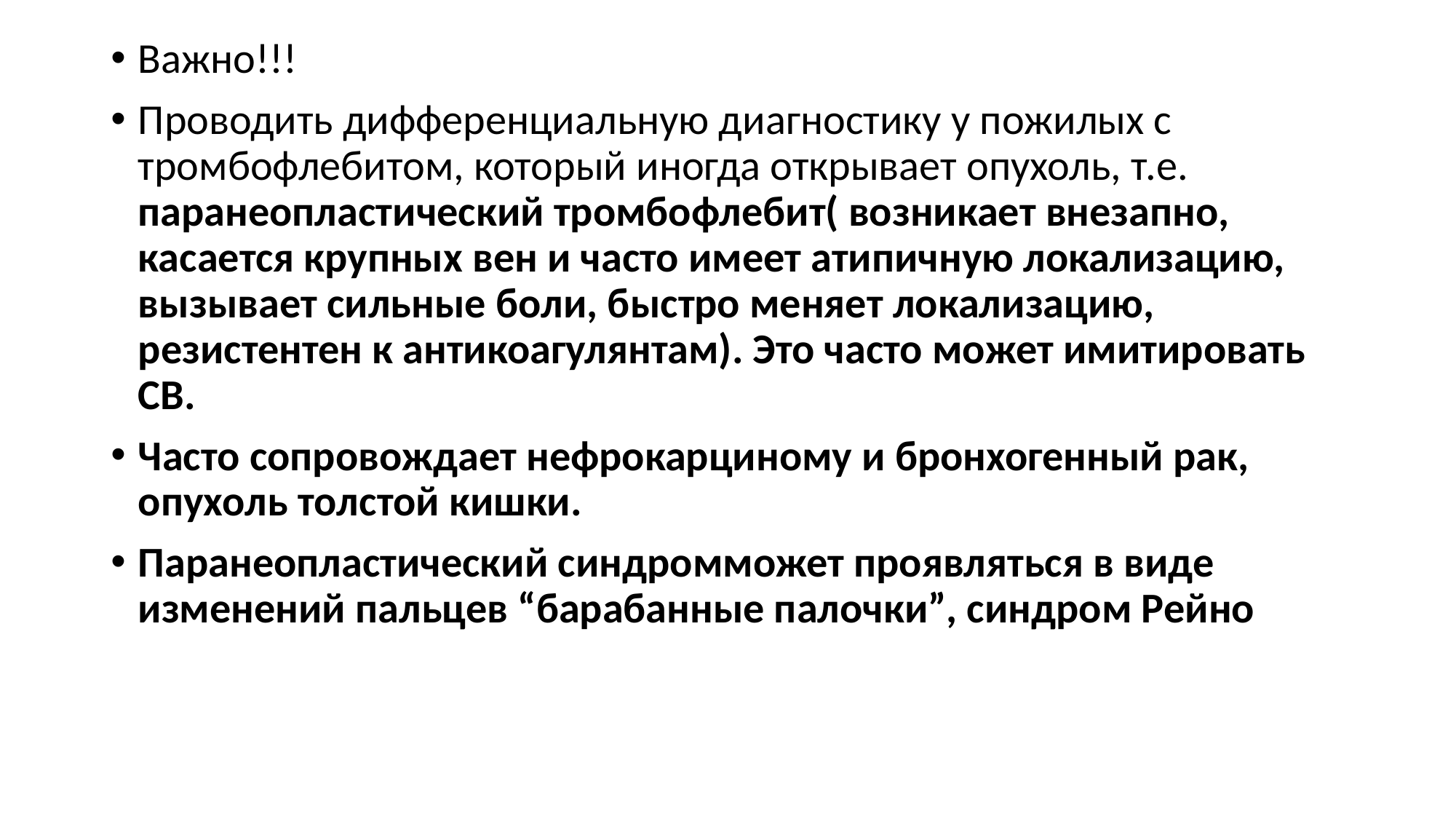

Важно!!!
Проводить дифференциальную диагностику у пожилых с тромбофлебитом, который иногда открывает опухоль, т.е. паранеопластический тромбофлебит( возникает внезапно, касается крупных вен и часто имеет атипичную локализацию, вызывает сильные боли, быстро меняет локализацию, резистентен к антикоагулянтам). Это часто может имитировать СВ.
Часто сопровождает нефрокарциному и бронхогенный рак, опухоль толстой кишки.
Паранеопластический синдромможет проявляться в виде изменений пальцев “барабанные палочки”, синдром Рейно
#